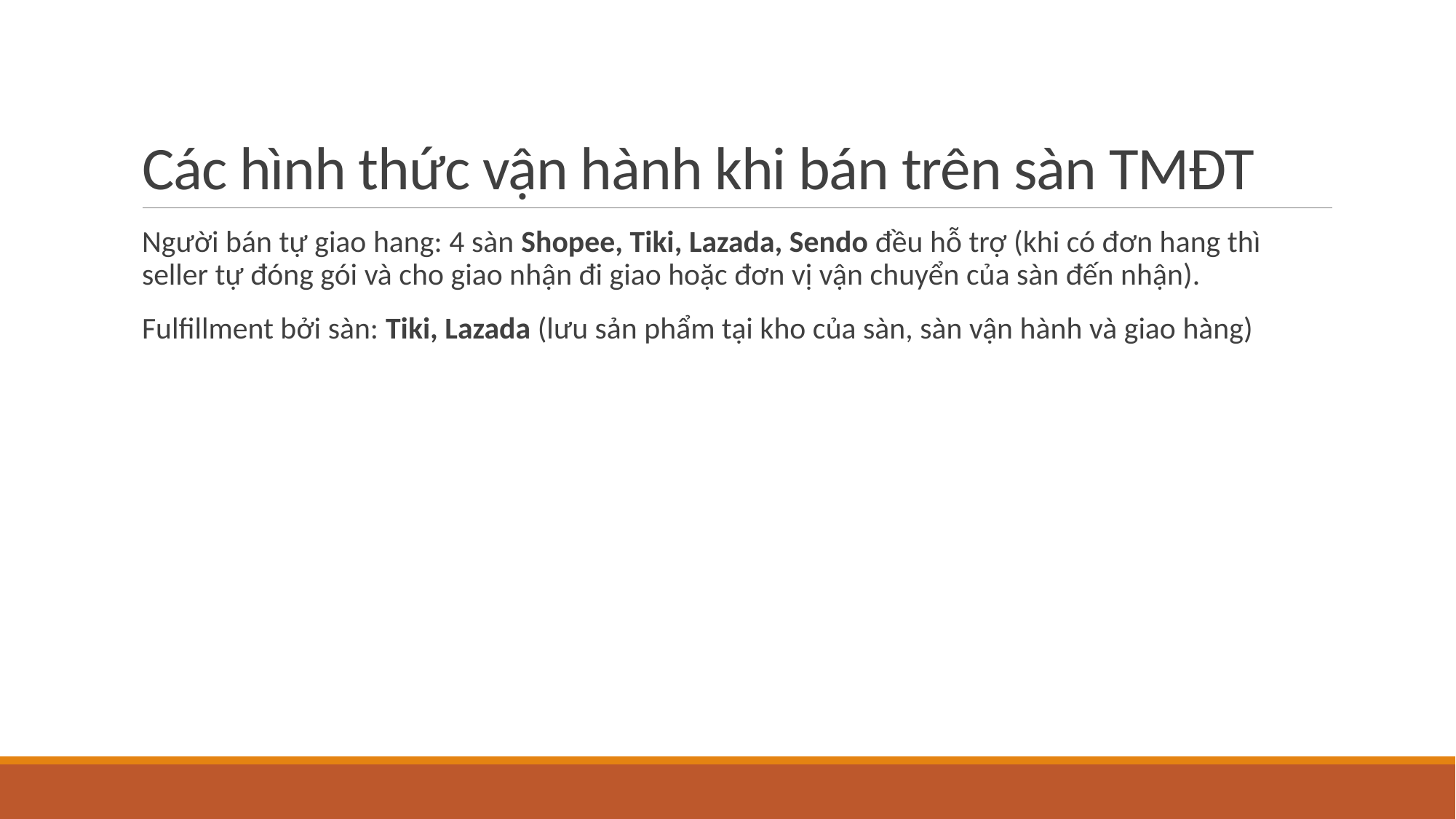

# Các hình thức vận hành khi bán trên sàn TMĐT
Người bán tự giao hang: 4 sàn Shopee, Tiki, Lazada, Sendo đều hỗ trợ (khi có đơn hang thì seller tự đóng gói và cho giao nhận đi giao hoặc đơn vị vận chuyển của sàn đến nhận).
Fulfillment bởi sàn: Tiki, Lazada (lưu sản phẩm tại kho của sàn, sàn vận hành và giao hàng)